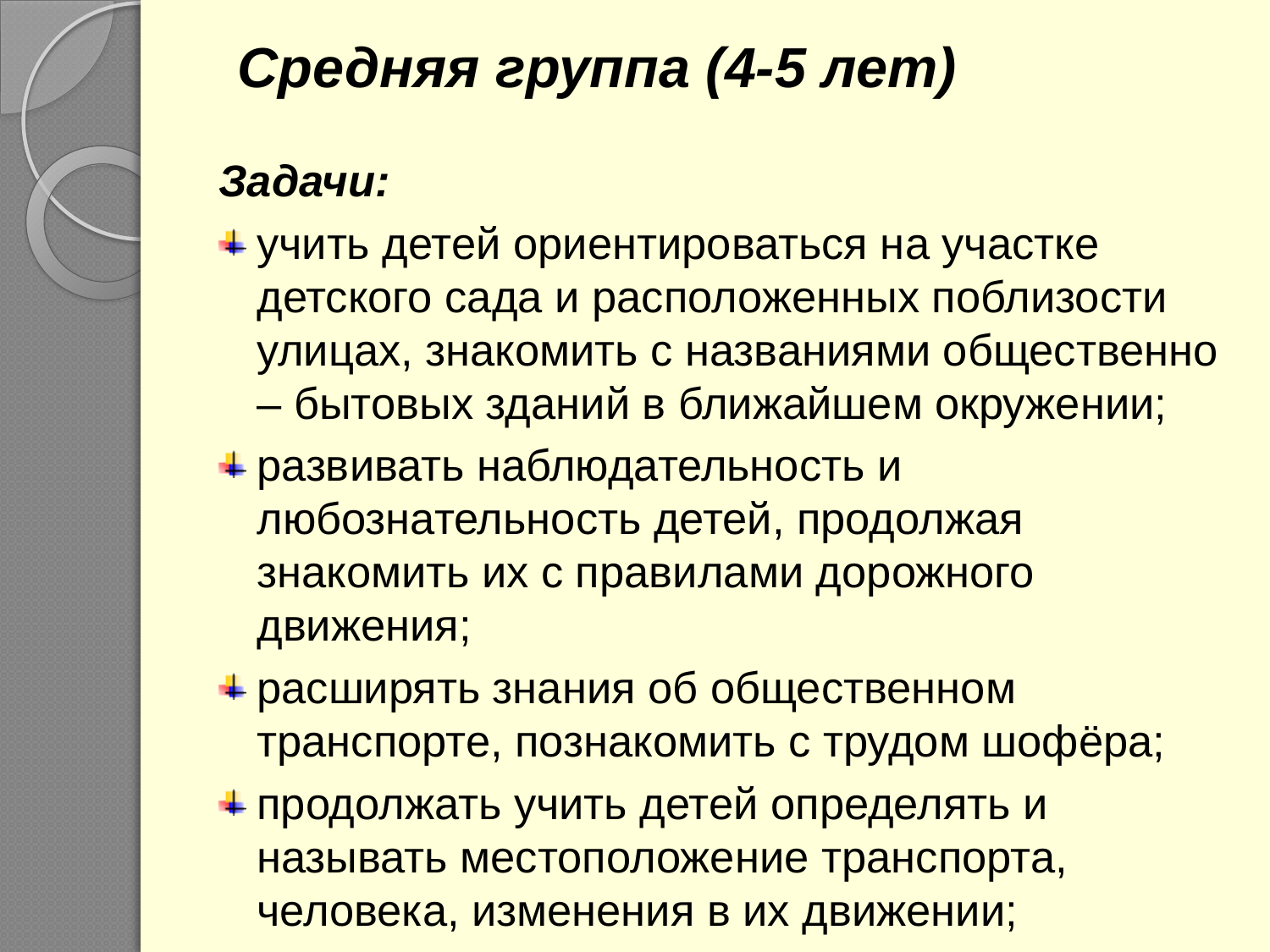

# Средняя группа (4-5 лет)
Задачи:
учить детей ориентироваться на участке детского сада и расположенных поблизости улицах, знакомить с названиями общественно – бытовых зданий в ближайшем окружении;
развивать наблюдательность и любознательность детей, продолжая знакомить их с правилами дорожного движения;
расширять знания об общественном транспорте, познакомить с трудом шофёра;
продолжать учить детей определять и называть местоположение транспорта, человека, изменения в их движении;